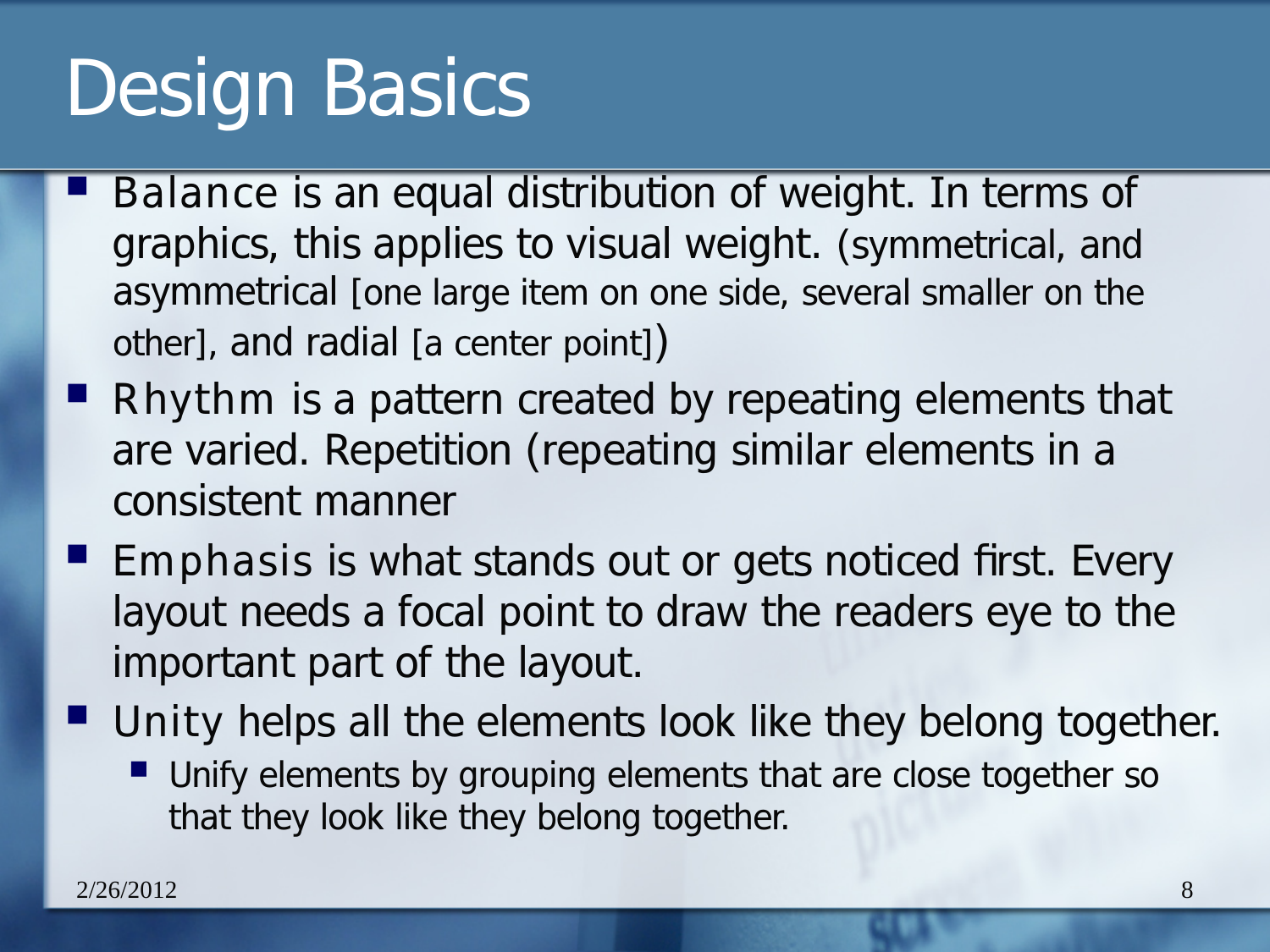

# Design Basics
Balance is an equal distribution of weight. In terms of graphics, this applies to visual weight. (symmetrical, and asymmetrical [one large item on one side, several smaller on the other], and radial [a center point])
Rhythm is a pattern created by repeating elements that are varied. Repetition (repeating similar elements in a consistent manner
Emphasis is what stands out or gets noticed first. Every layout needs a focal point to draw the readers eye to the important part of the layout.
Unity helps all the elements look like they belong together.
Unify elements by grouping elements that are close together so that they look like they belong together.
2/26/2012
8